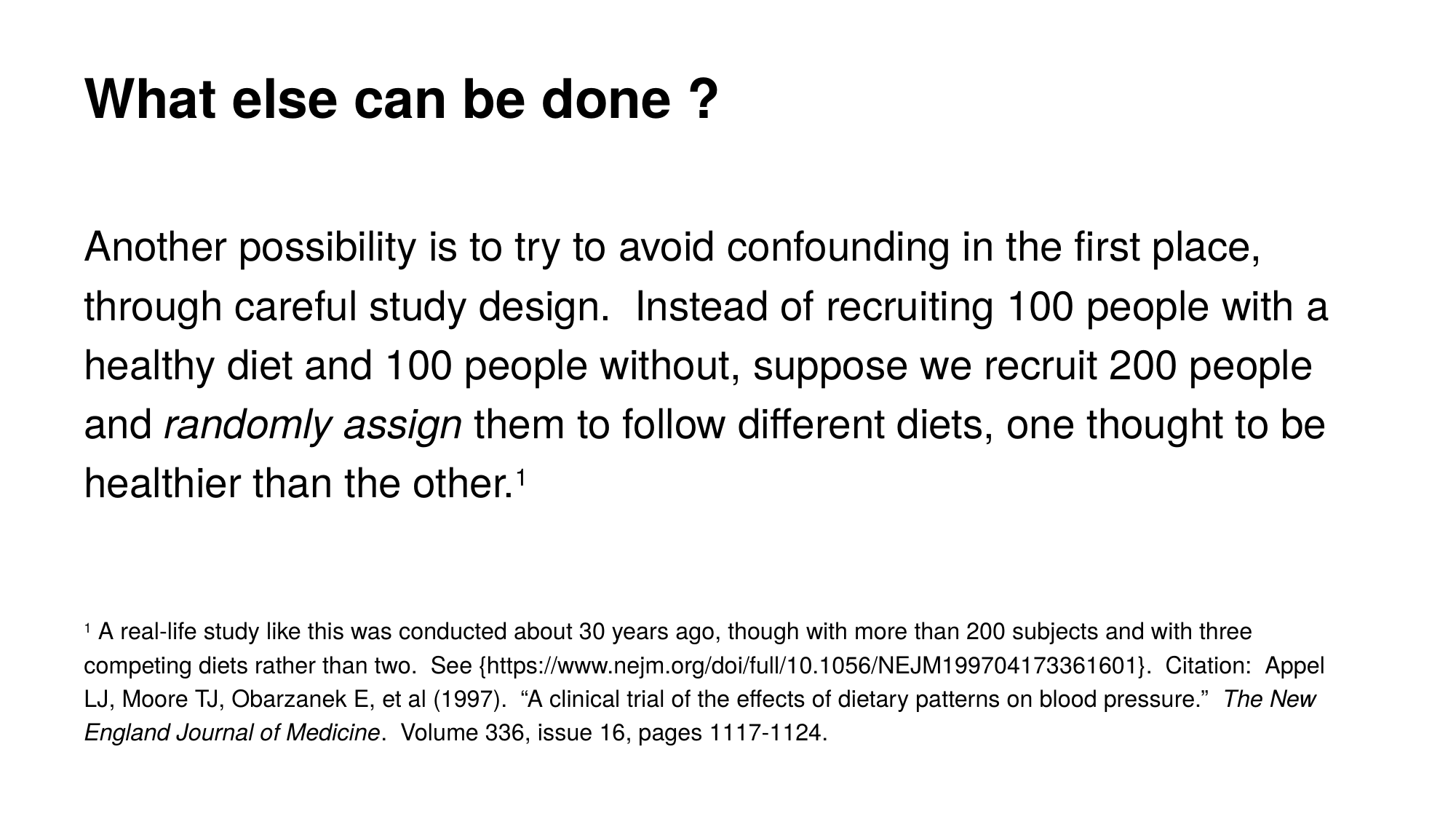

# What else can be done ?
Another possibility is to try to avoid confounding in the first place, through careful study design.  Instead of recruiting 100 people with a healthy diet and 100 people without, suppose we recruit 200 people and randomly assign them to follow different diets, one thought to be healthier than the other.1

1 A real-life study like this was conducted about 30 years ago, though with more than 200 subjects and with three competing diets rather than two.  See {https://www.nejm.org/doi/full/10.1056/NEJM199704173361601}.  Citation:  Appel LJ, Moore TJ, Obarzanek E, et al (1997).  “A clinical trial of the effects of dietary patterns on blood pressure.”  The New England Journal of Medicine.  Volume 336, issue 16, pages 1117-1124.